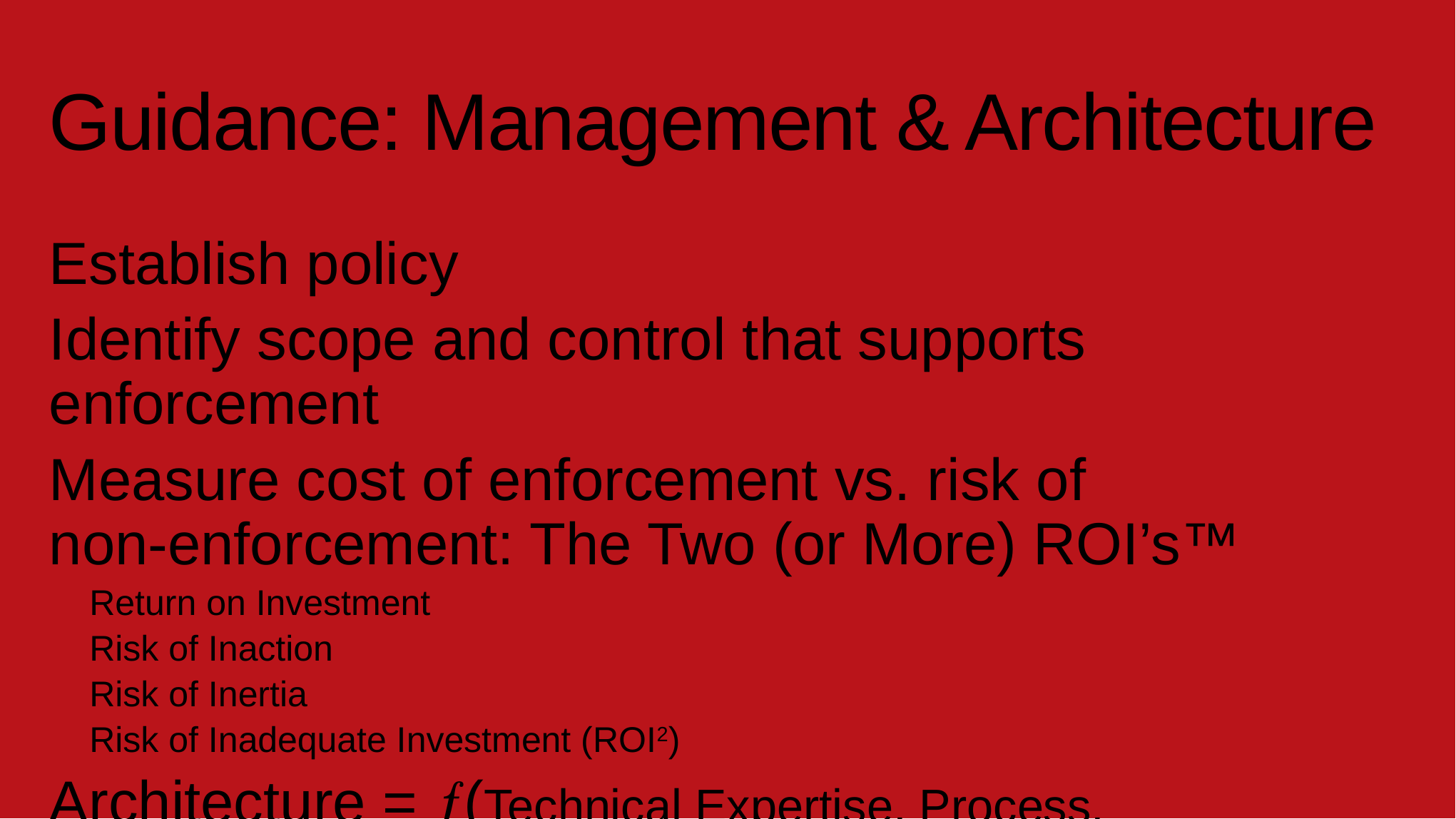

# Guidance: Management & Architecture
Establish policy
Identify scope and control that supports enforcement
Measure cost of enforcement vs. risk of
non-enforcement: The Two (or More) ROI’s™
Return on Investment
Risk of Inaction
Risk of Inertia
Risk of Inadequate Investment (ROI2)
Architecture = ƒ(Technical Expertise, Process, Compromise!)